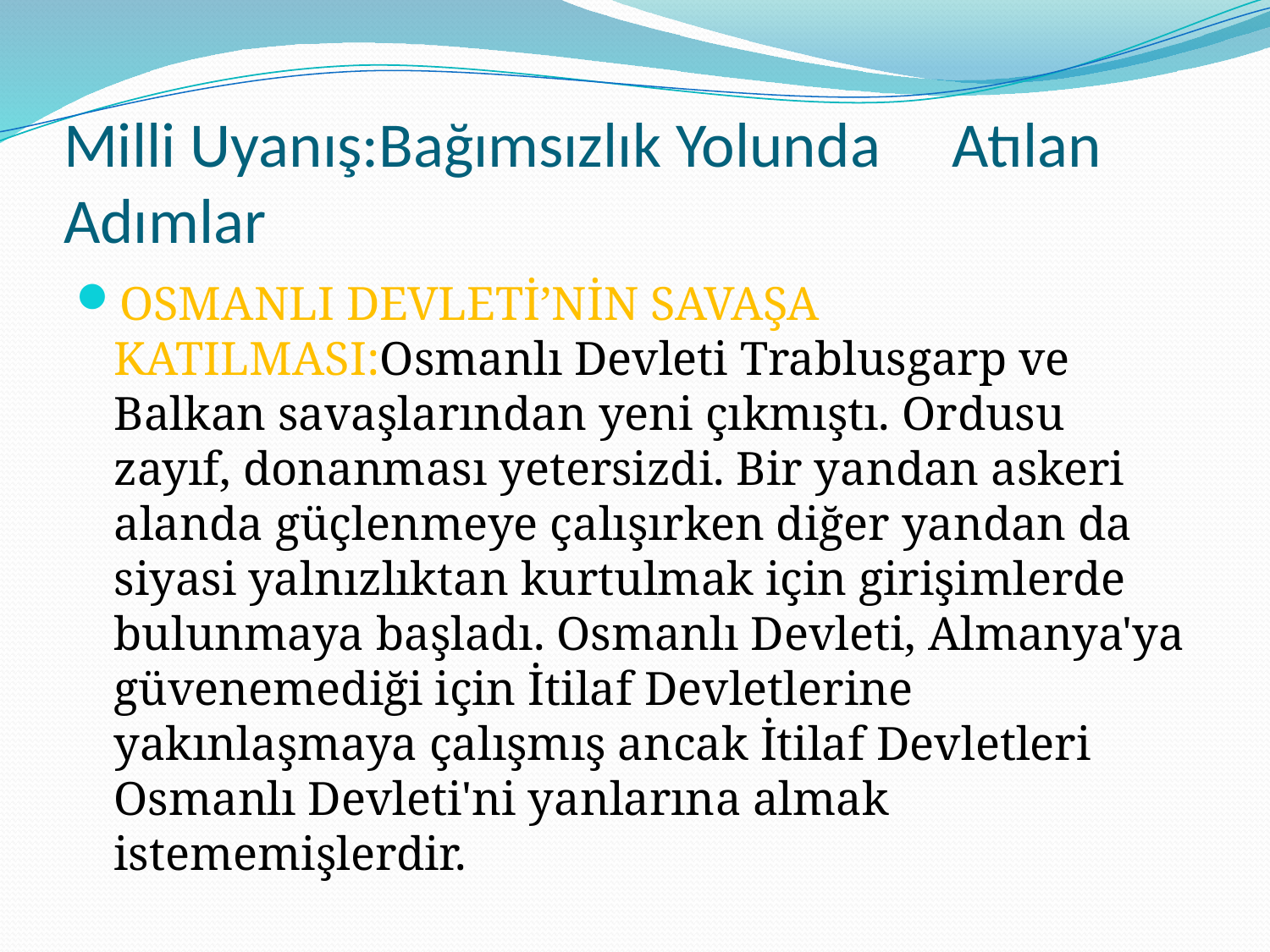

# Milli Uyanış:Bağımsızlık Yolunda     Atılan Adımlar
OSMANLI DEVLETİ’NİN SAVAŞA KATILMASI:Osmanlı Devleti Trablusgarp ve Balkan savaşlarından yeni çıkmıştı. Ordusu zayıf, donanması yetersizdi. Bir yandan askeri alanda güçlenmeye çalışırken diğer yandan da siyasi yalnızlıktan kurtulmak için girişimlerde bulunmaya başladı. Osmanlı Devleti, Almanya'ya güvenemediği için İtilaf Devletlerine yakınlaşmaya çalışmış ancak İtilaf Devletleri Osmanlı Devleti'ni yanlarına almak istememişlerdir.